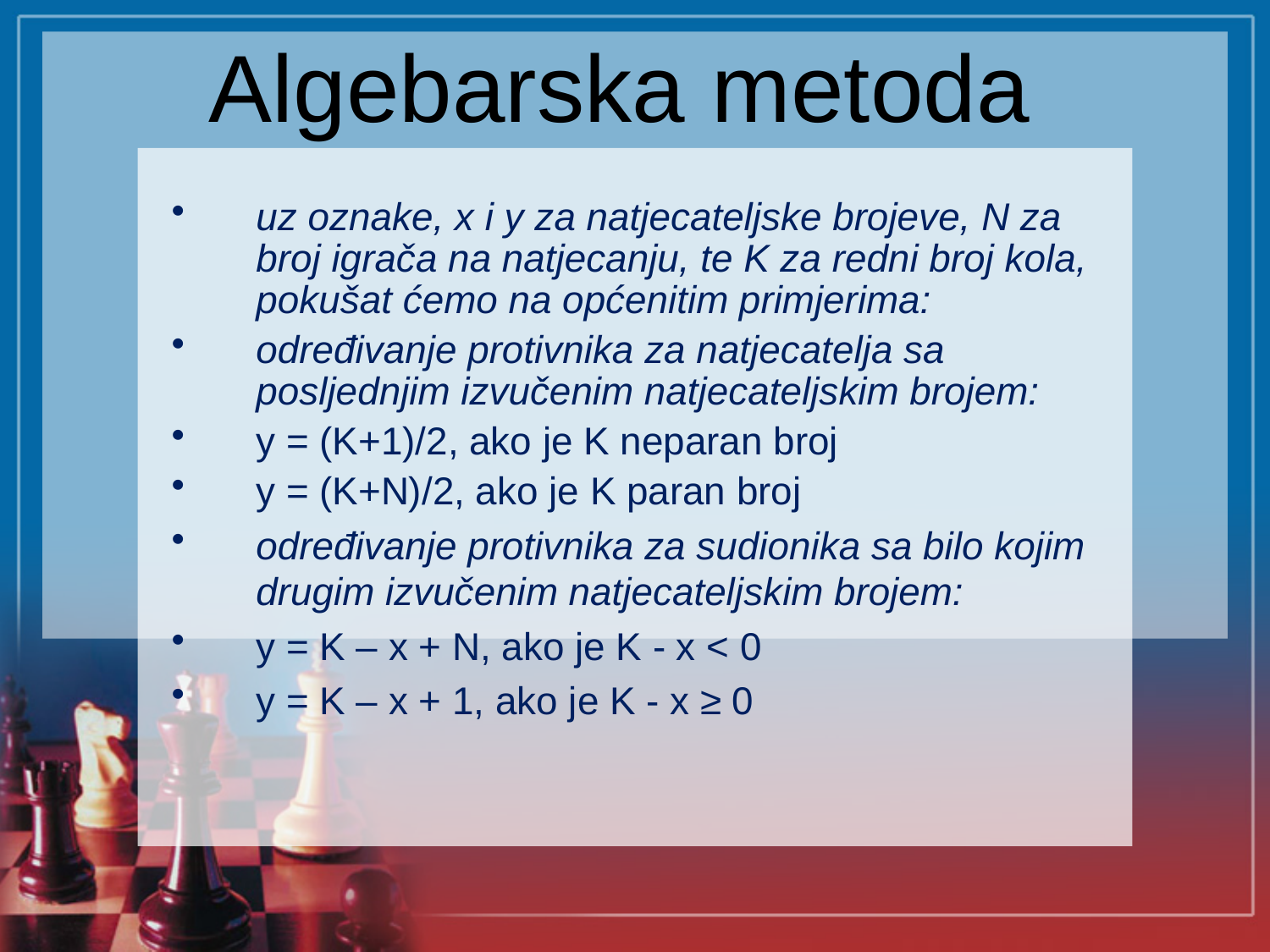

# Algebarska metoda
uz oznake, x i y za natjecateljske brojeve, N za broj igrača na natjecanju, te K za redni broj kola, pokušat ćemo na općenitim primjerima:
određivanje protivnika za natjecatelja sa posljednjim izvučenim natjecateljskim brojem:
y = (K+1)/2, ako je K neparan broj
y = (K+N)/2, ako je K paran broj
određivanje protivnika za sudionika sa bilo kojim drugim izvučenim natjecateljskim brojem:
y = K – x + N, ako je K - x < 0
y = K – x + 1, ako je K - x ≥ 0